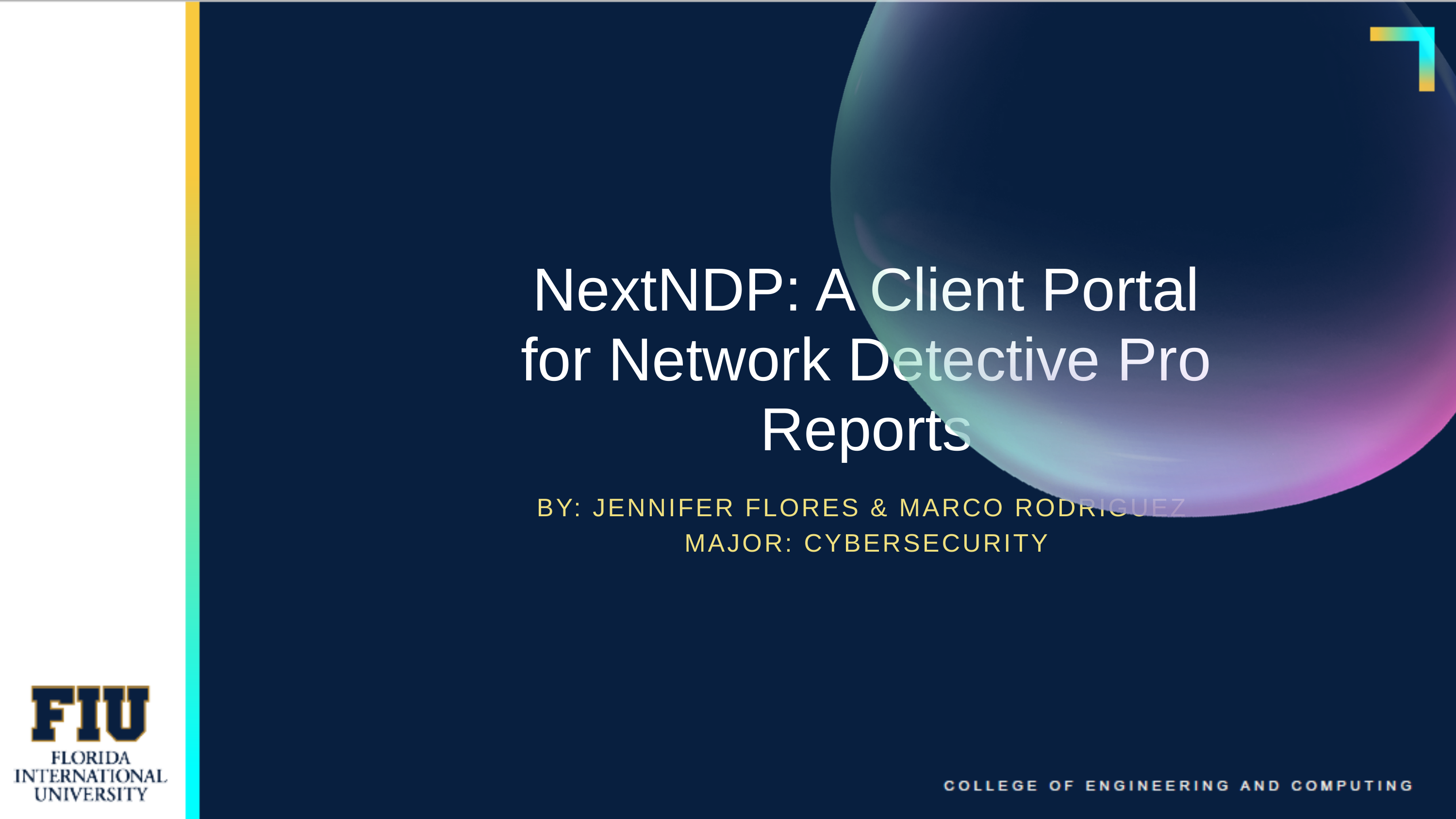

NextNDP: A Client Portal for Network Detective Pro Reports
BY: JENNIFER FLORES & MARCO RODRIGUEZ
MAJOR: CYBERSECURITY